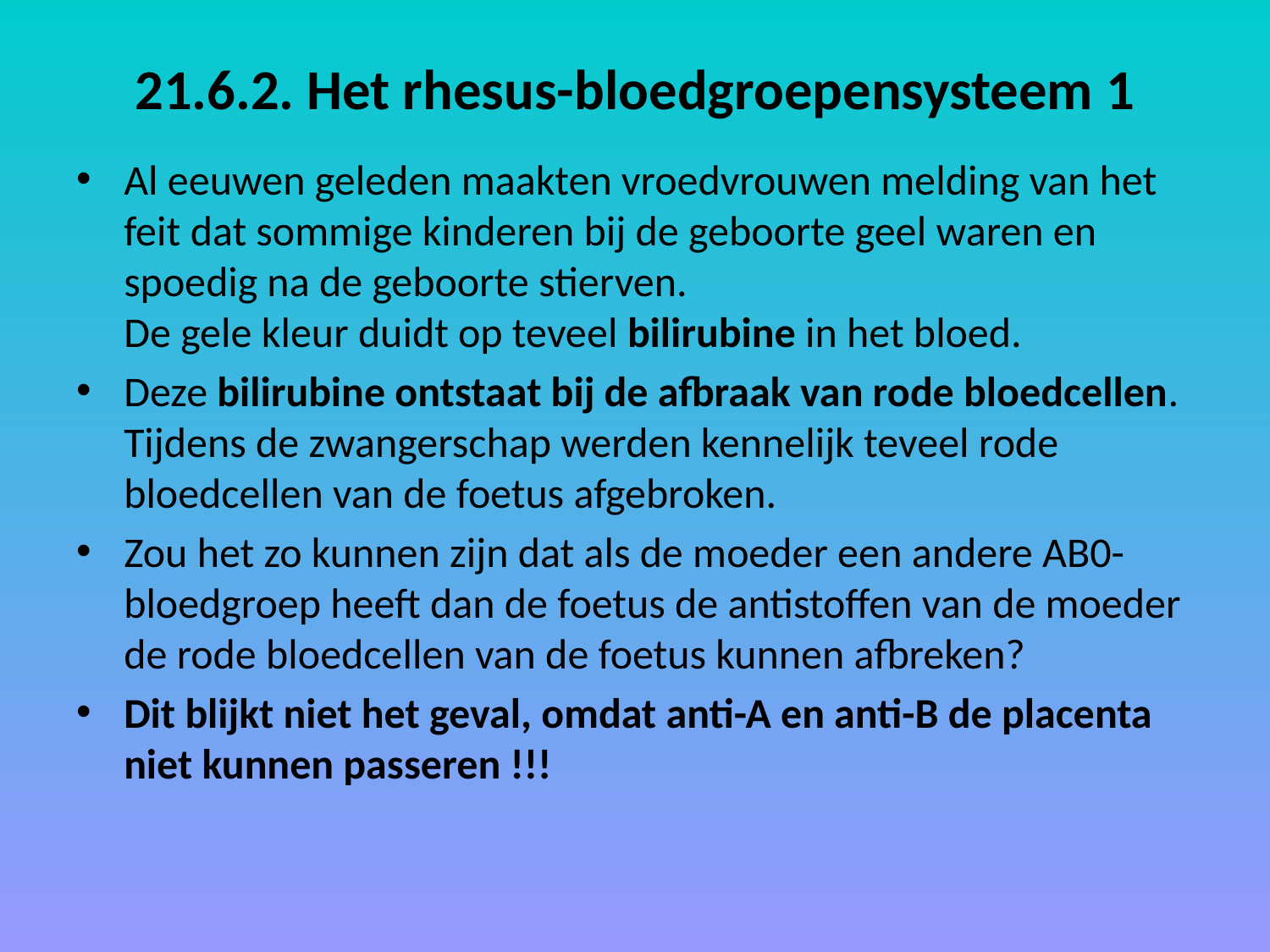

# 21.6.2. Het rhesus-bloedgroepensysteem 1
Al eeuwen geleden maakten vroedvrouwen melding van het feit dat sommige kinderen bij de geboorte geel waren en spoedig na de geboorte stierven.
De gele kleur duidt op teveel bilirubine in het bloed.
Deze bilirubine ontstaat bij de afbraak van rode bloedcellen. Tijdens de zwangerschap werden kennelijk teveel rode bloedcellen van de foetus afgebroken.
Zou het zo kunnen zijn dat als de moeder een andere AB0-bloedgroep heeft dan de foetus de antistoffen van de moeder de rode bloedcellen van de foetus kunnen afbreken?
Dit blijkt niet het geval, omdat anti-A en anti-B de placenta niet kunnen passeren !!!